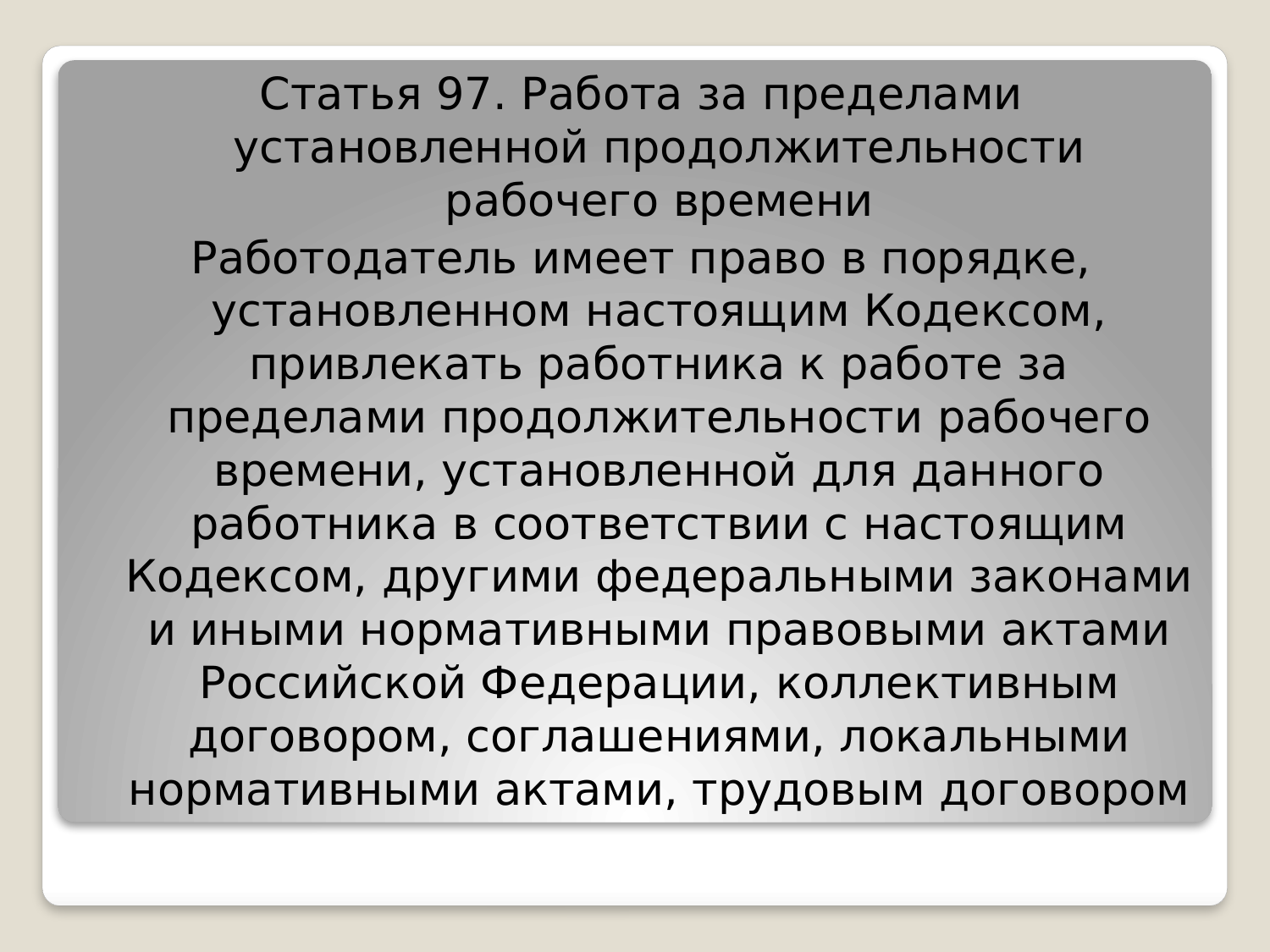

Статья 97. Работа за пределами установленной продолжительности рабочего времени
Работодатель имеет право в порядке, установленном настоящим Кодексом, привлекать работника к работе за пределами продолжительности рабочего времени, установленной для данного работника в соответствии с настоящим Кодексом, другими федеральными законами и иными нормативными правовыми актами Российской Федерации, коллективным договором, соглашениями, локальными нормативными актами, трудовым договором